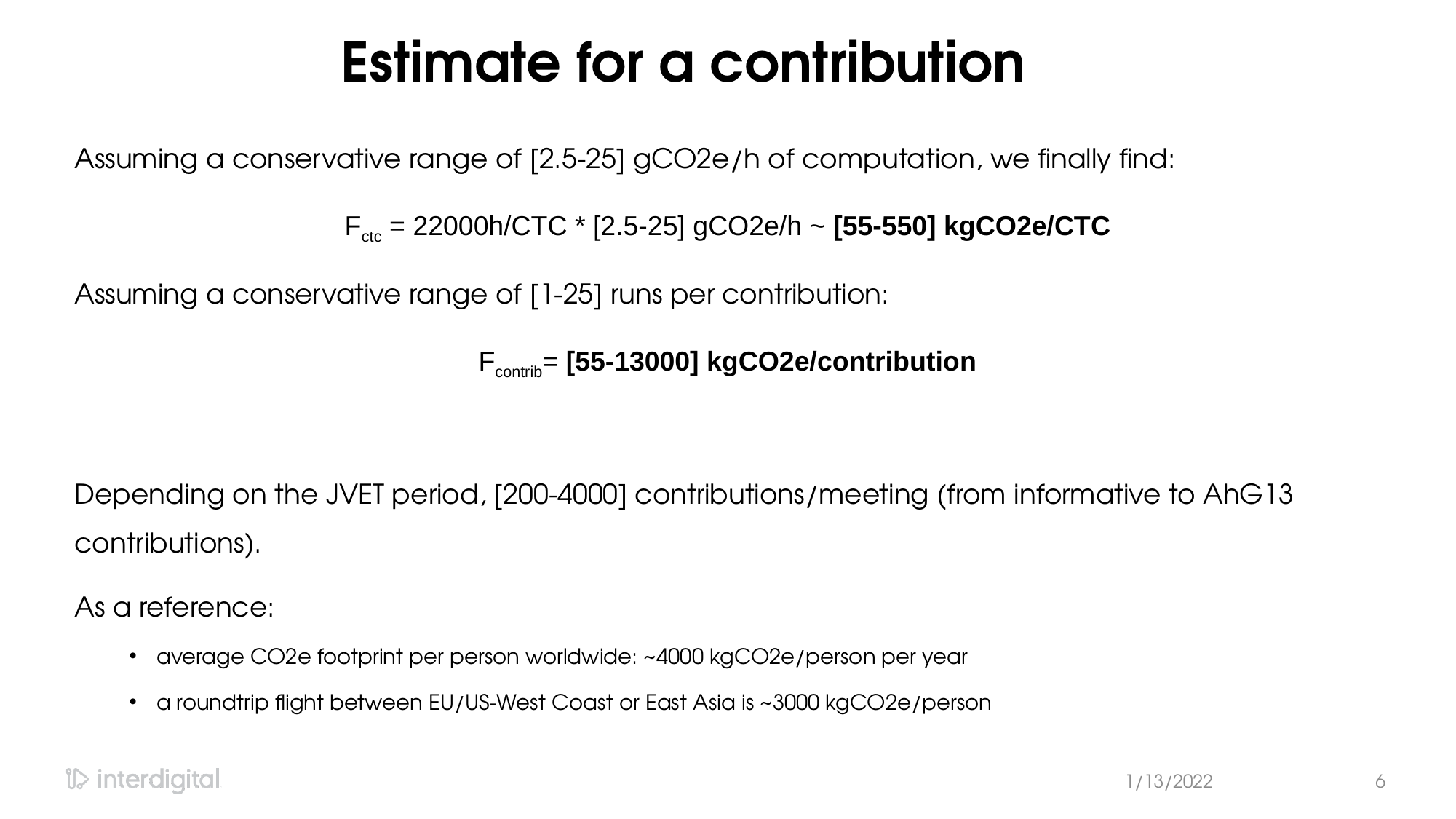

# Estimate for a contribution
Assuming a conservative range of [2.5-25] gCO2e/h of computation, we finally find:
Fctc = 22000h/CTC * [2.5-25] gCO2e/h ~ [55-550] kgCO2e/CTC
Assuming a conservative range of [1-25] runs per contribution:
Fcontrib= [55-13000] kgCO2e/contribution

Depending on the JVET period, [200-4000] contributions/meeting (from informative to AhG13 contributions).
As a reference:
average CO2e footprint per person worldwide: ~4000 kgCO2e/person per year
a roundtrip flight between EU/US-West Coast or East Asia is ~3000 kgCO2e/person

1/13/2022
6